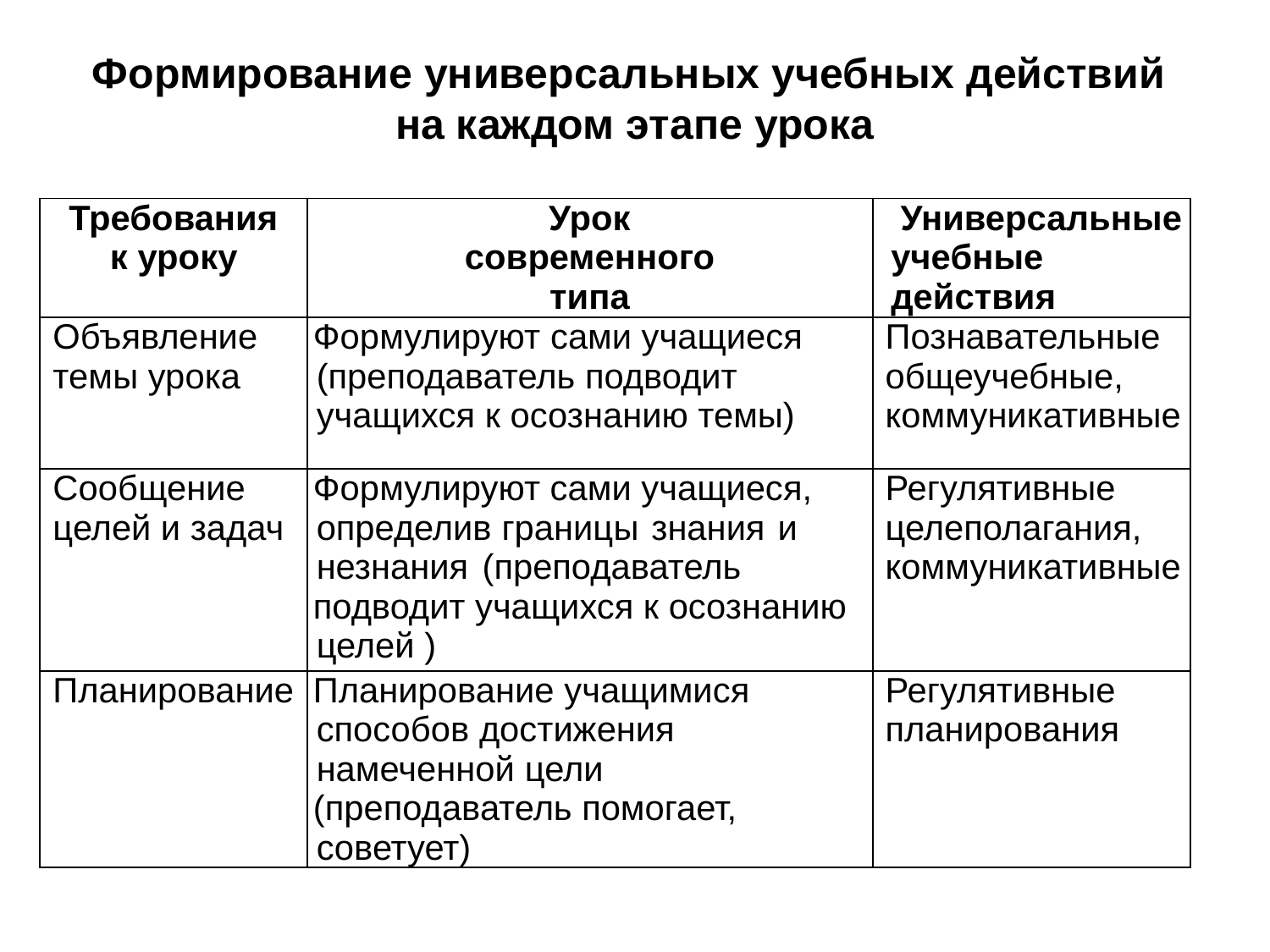

Формирование универсальных учебных действий
на каждом этапе урока
| Требования к уроку | Урок современного типа | Универсальные учебные действия |
| --- | --- | --- |
| Объявление темы урока | Формулируют сами учащиеся (преподаватель подводит учащихся к осознанию темы) | Познавательные общеучебные, коммуникативные |
| Сообщение целей и задач | Формулируют сами учащиеся, определив границы знания и незнания (преподаватель подводит учащихся к осознанию целей ) | Регулятивные целеполагания, коммуникативные |
| Планирование | Планирование учащимися способов достижения намеченной цели (преподаватель помогает, советует) | Регулятивные планирования |